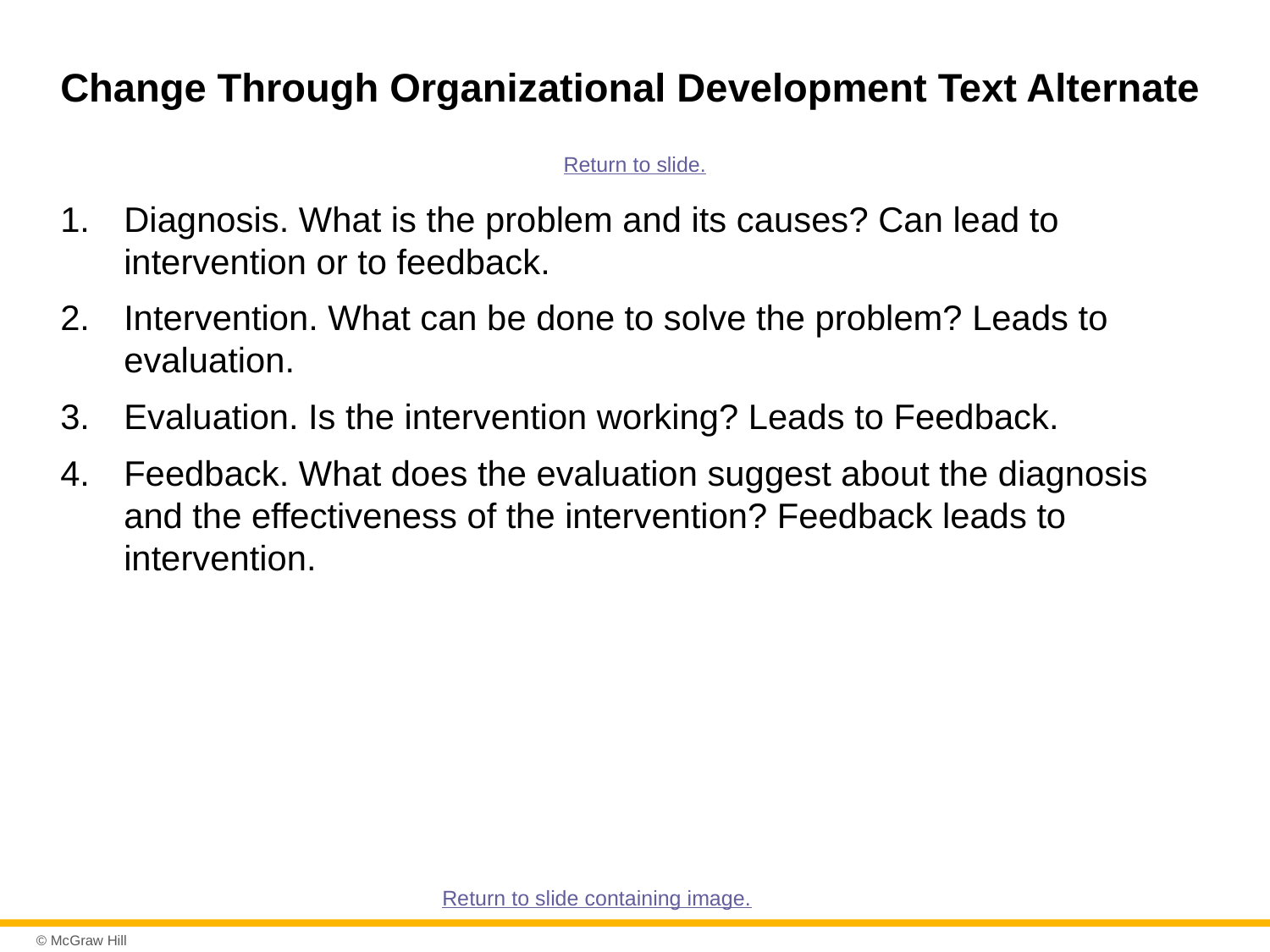

# Change Through Organizational Development Text Alternate
Return to slide.
Diagnosis. What is the problem and its causes? Can lead to intervention or to feedback.
Intervention. What can be done to solve the problem? Leads to evaluation.
Evaluation. Is the intervention working? Leads to Feedback.
Feedback. What does the evaluation suggest about the diagnosis and the effectiveness of the intervention? Feedback leads to intervention.

Return to slide containing image.